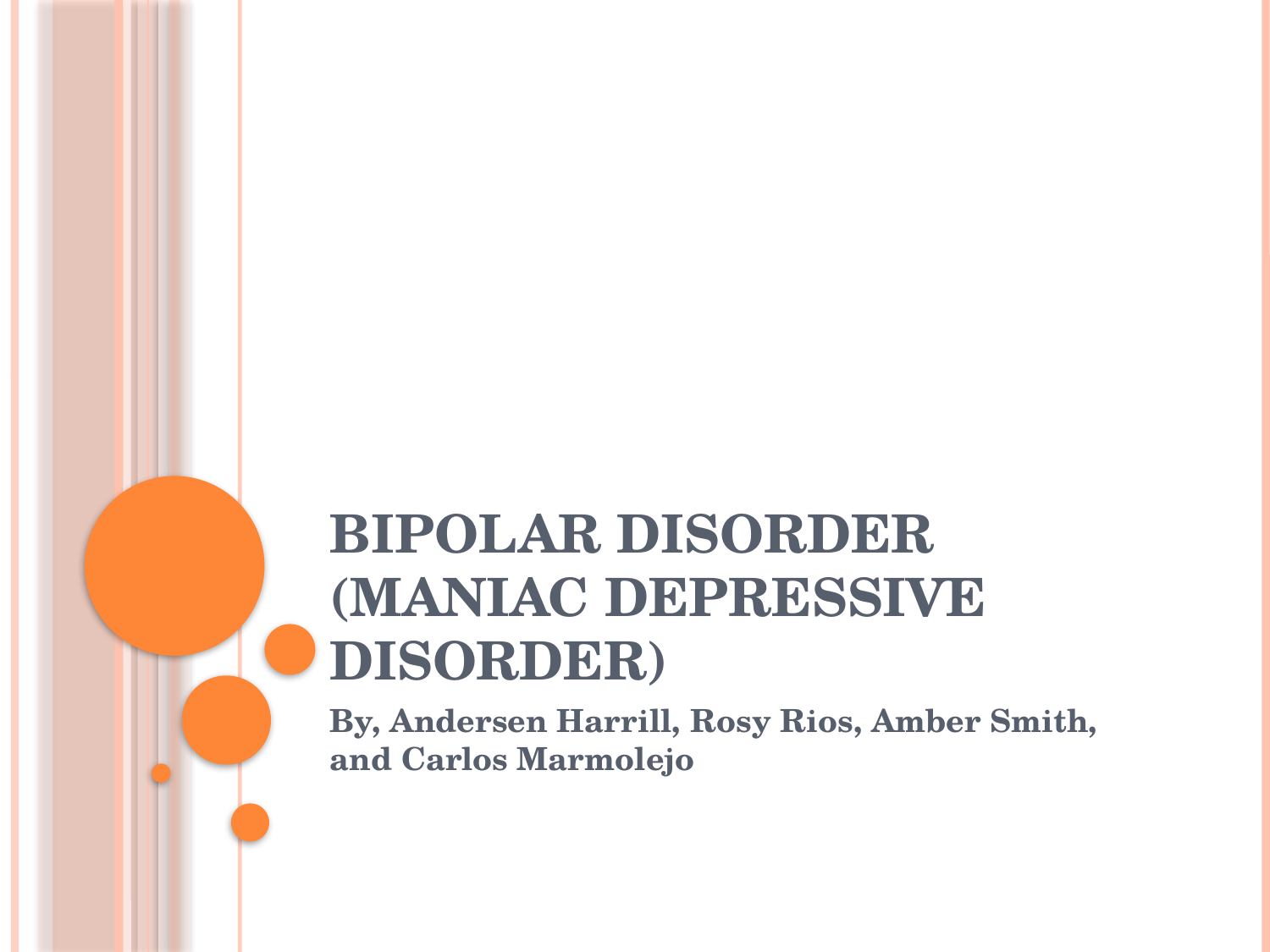

# Bipolar Disorder (maniac depressive disorder)
By, Andersen Harrill, Rosy Rios, Amber Smith, and Carlos Marmolejo